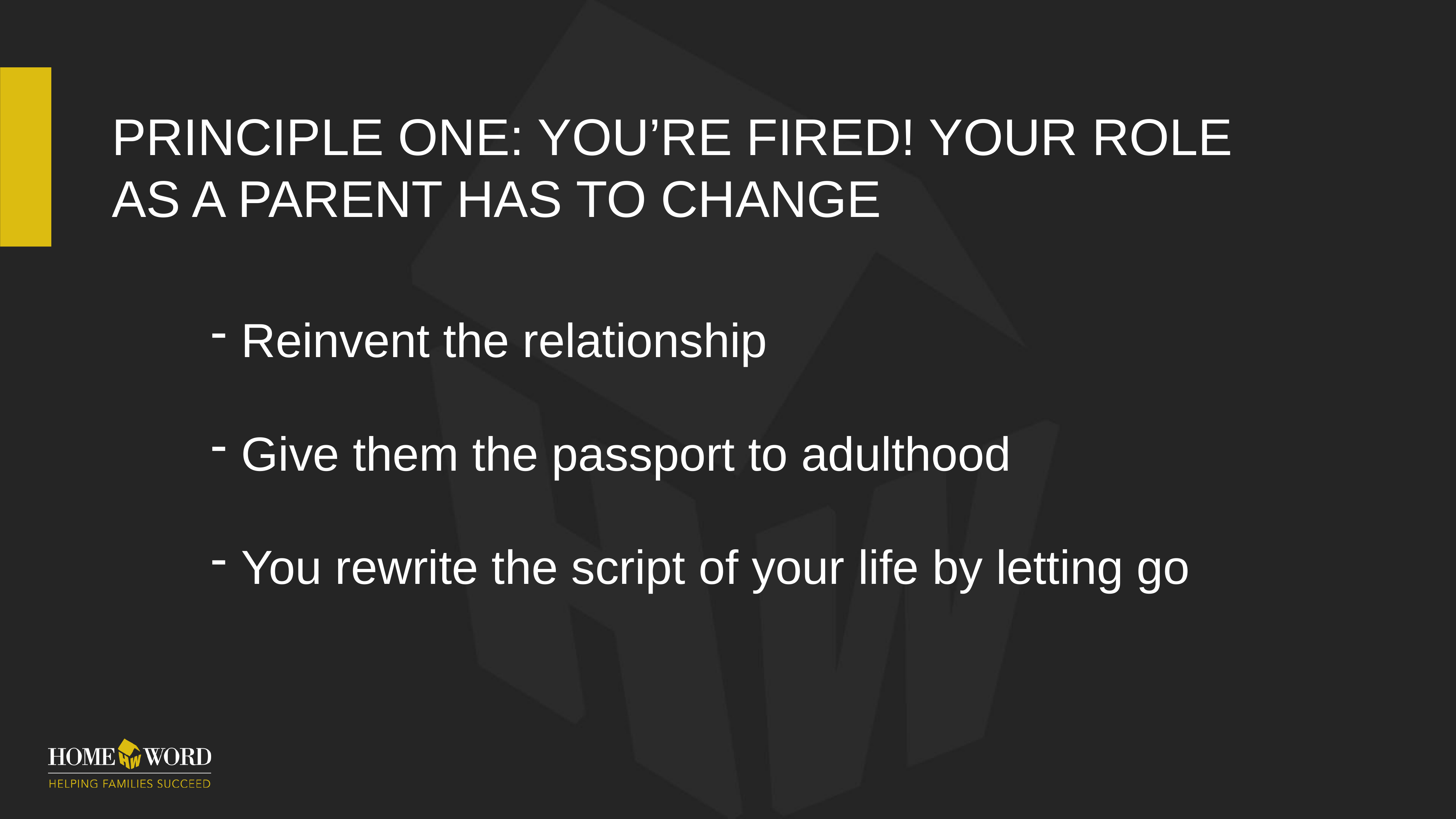

# Principle One: You’re Fired! Your Role as a Parent has to change
Reinvent the relationship
Give them the passport to adulthood
You rewrite the script of your life by letting go